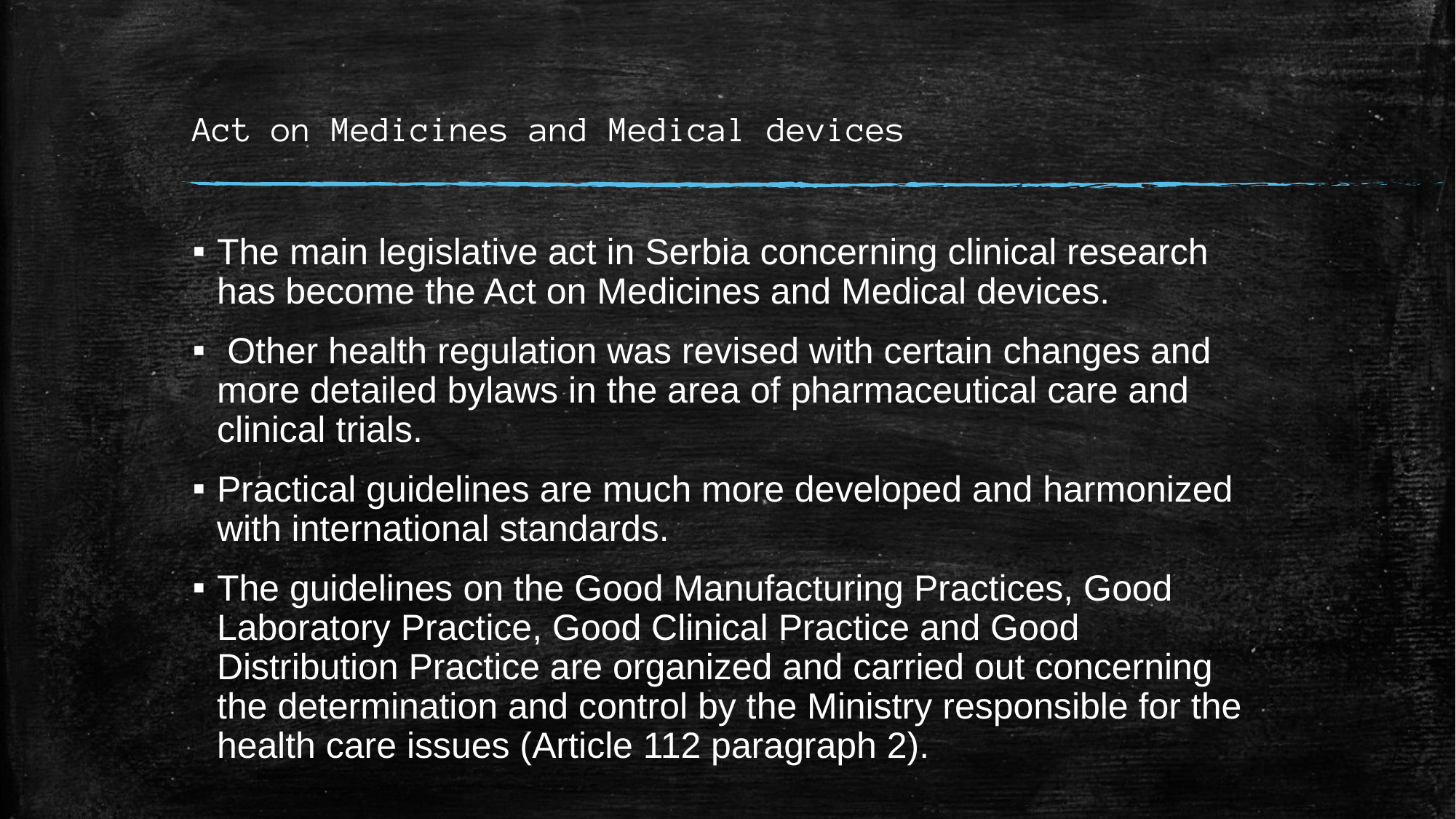

# Act on Medicines and Medical devices
The main legislative act in Serbia concerning clinical research has become the Act on Medicines and Medical devices.
 Other health regulation was revised with certain changes and more detailed bylaws in the area of pharmaceutical care and clinical trials.
Practical guidelines are much more developed and harmonized with international standards.
The guidelines on the Good Manufacturing Practices, Good Laboratory Practice, Good Clinical Practice and Good Distribution Practice are organized and carried out concerning the determination and control by the Ministry responsible for the health care issues (Article 112 paragraph 2).